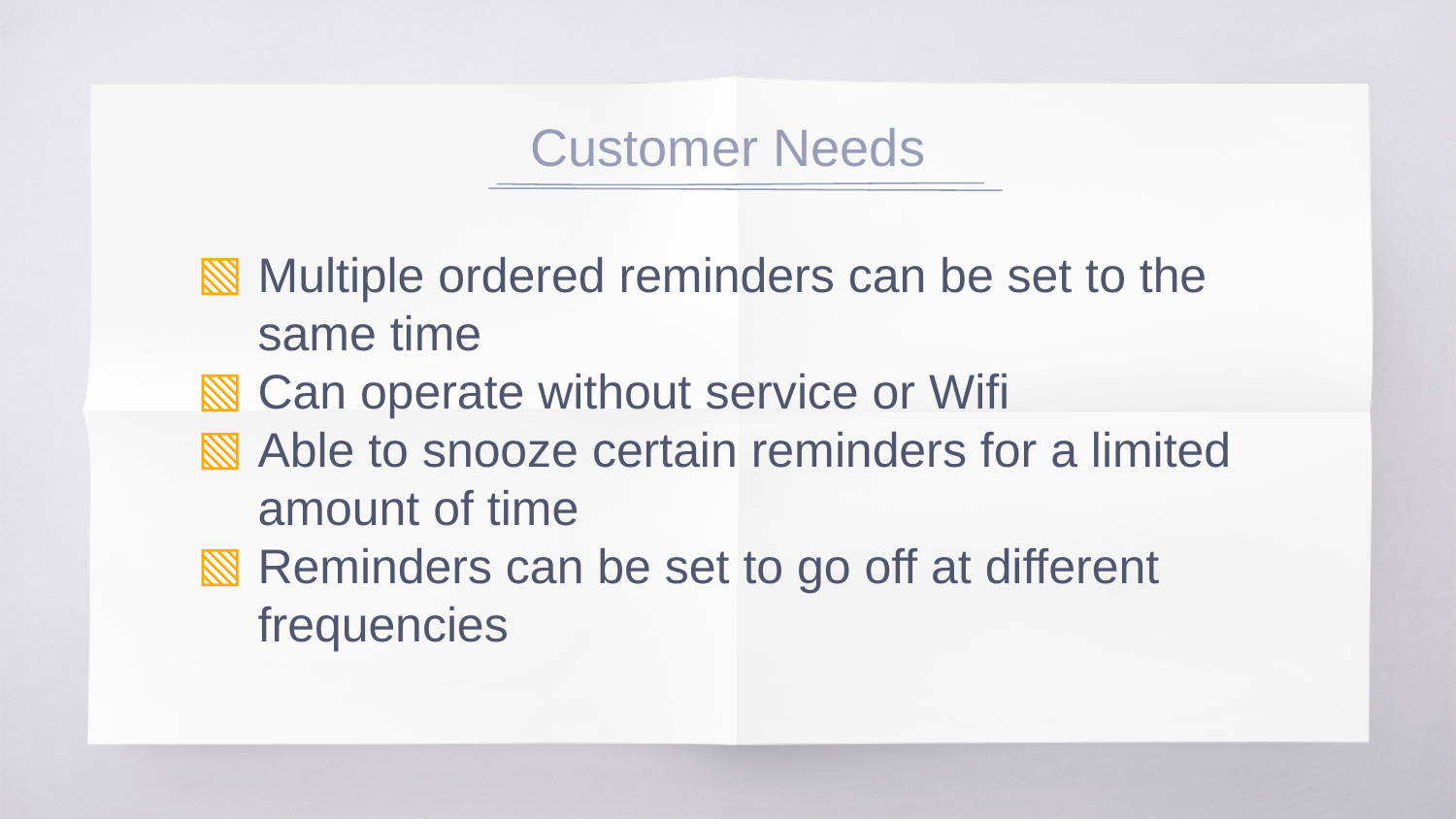

# Customer Needs
Multiple ordered reminders can be set to the same time
Can operate without service or Wifi
Able to snooze certain reminders for a limited amount of time
Reminders can be set to go off at different frequencies